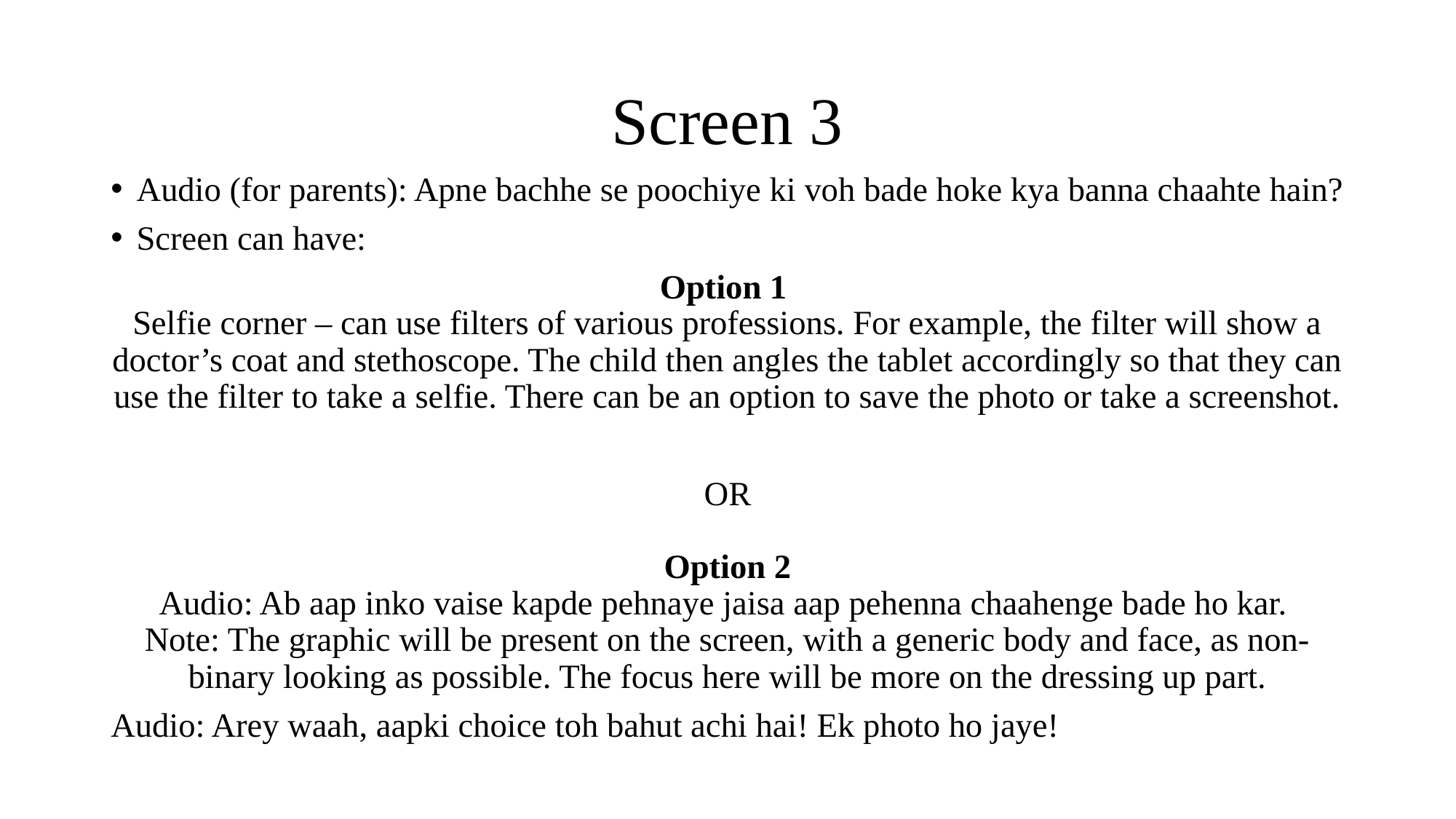

# Screen 3
Audio (for parents): Apne bachhe se poochiye ki voh bade hoke kya banna chaahte hain?
Screen can have:
Option 1
Selfie corner – can use filters of various professions. For example, the filter will show a doctor’s coat and stethoscope. The child then angles the tablet accordingly so that they can use the filter to take a selfie. There can be an option to save the photo or take a screenshot.

OR
Option 2
Audio: Ab aap inko vaise kapde pehnaye jaisa aap pehenna chaahenge bade ho kar.
Note: The graphic will be present on the screen, with a generic body and face, as non-binary looking as possible. The focus here will be more on the dressing up part.
Audio: Arey waah, aapki choice toh bahut achi hai! Ek photo ho jaye!